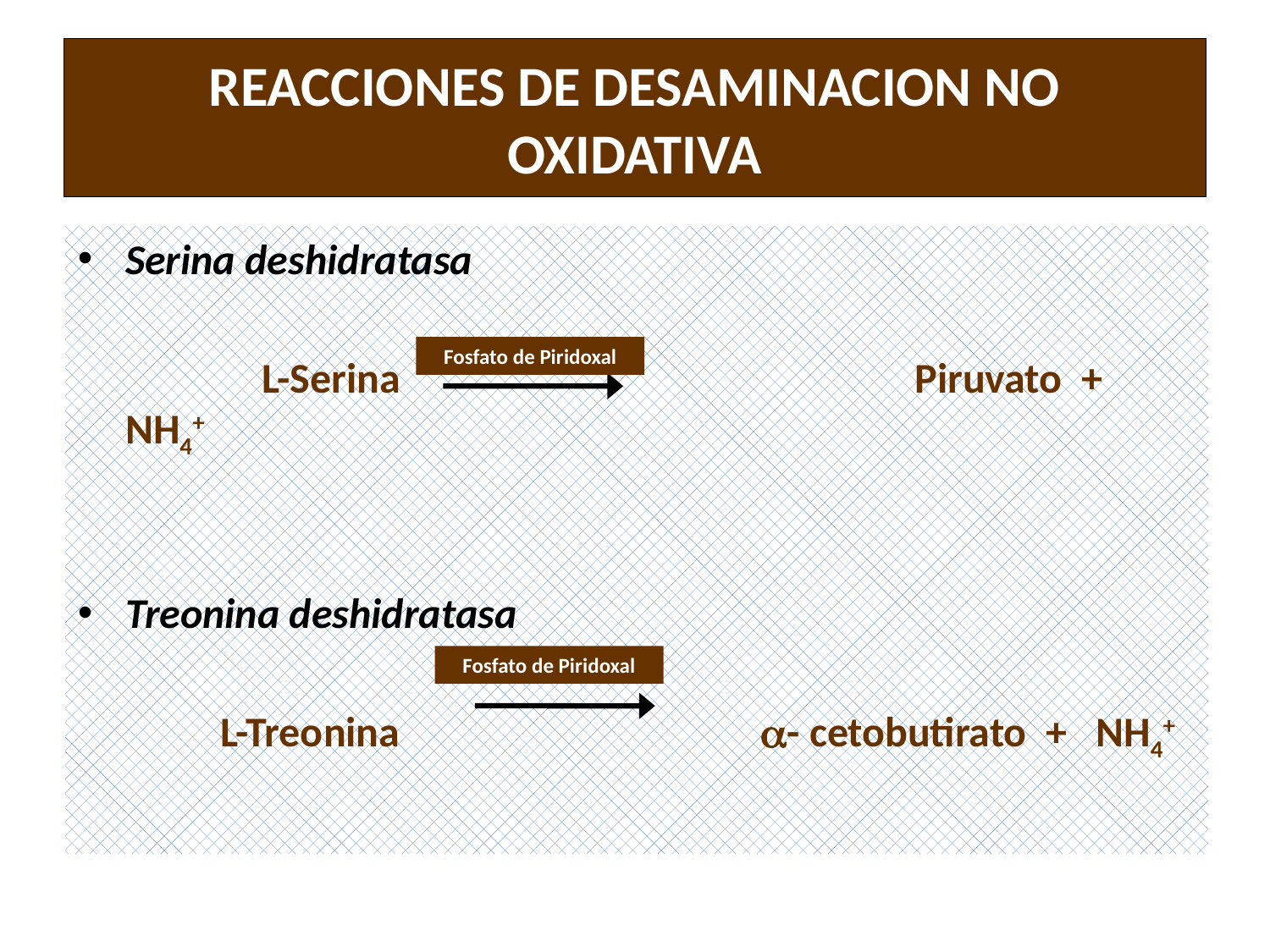

# REACCIONES DE DESAMINACION NO OXIDATIVA
Serina deshidratasa

     	 L-Serina                                                      Piruvato  +  NH4+

Treonina deshidratasa

               L-Treonina			α- cetobutirato  +   NH4+

Fosfato de Piridoxal

Fosfato de Piridoxal